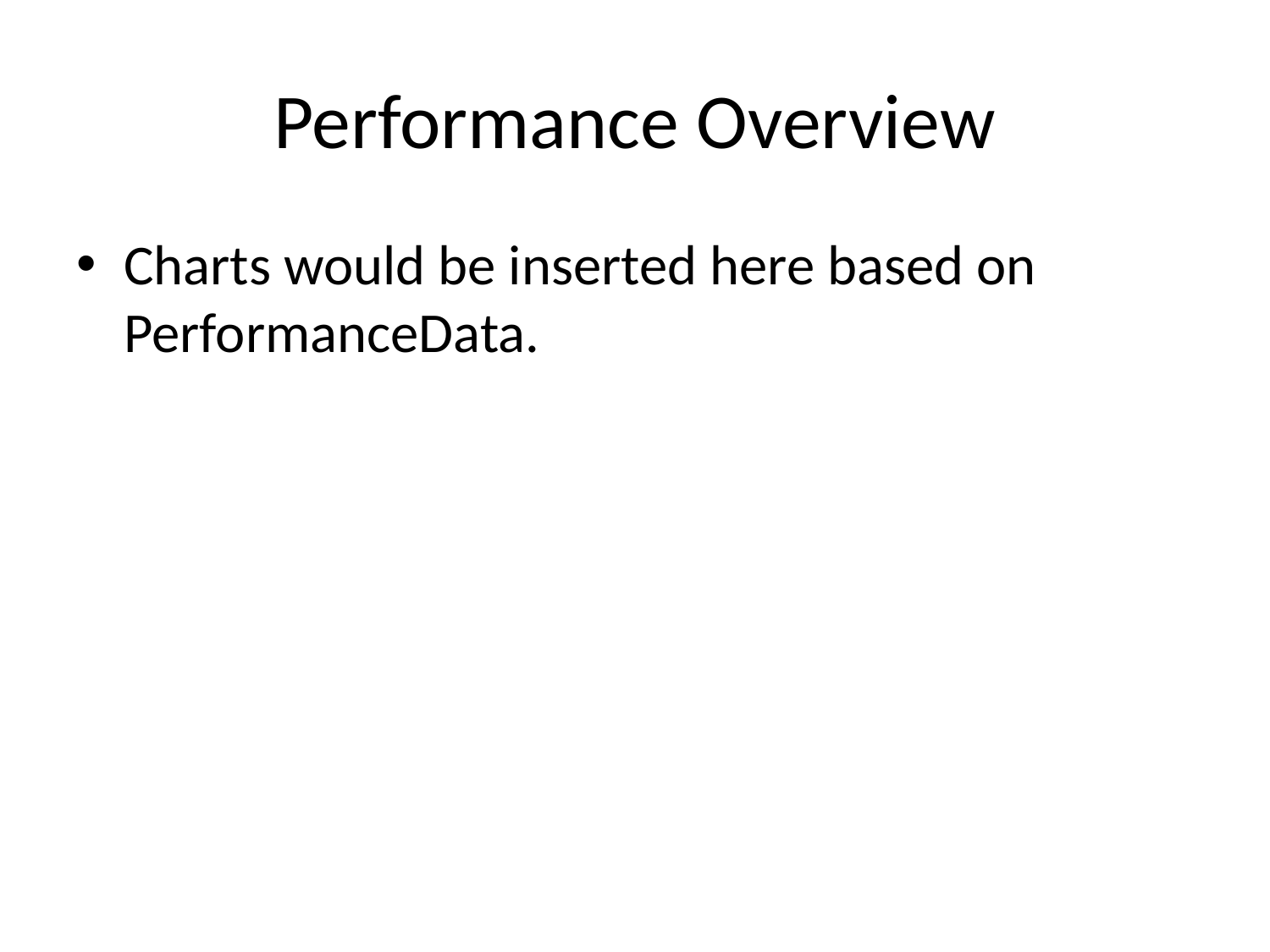

# Performance Overview
Charts would be inserted here based on PerformanceData.